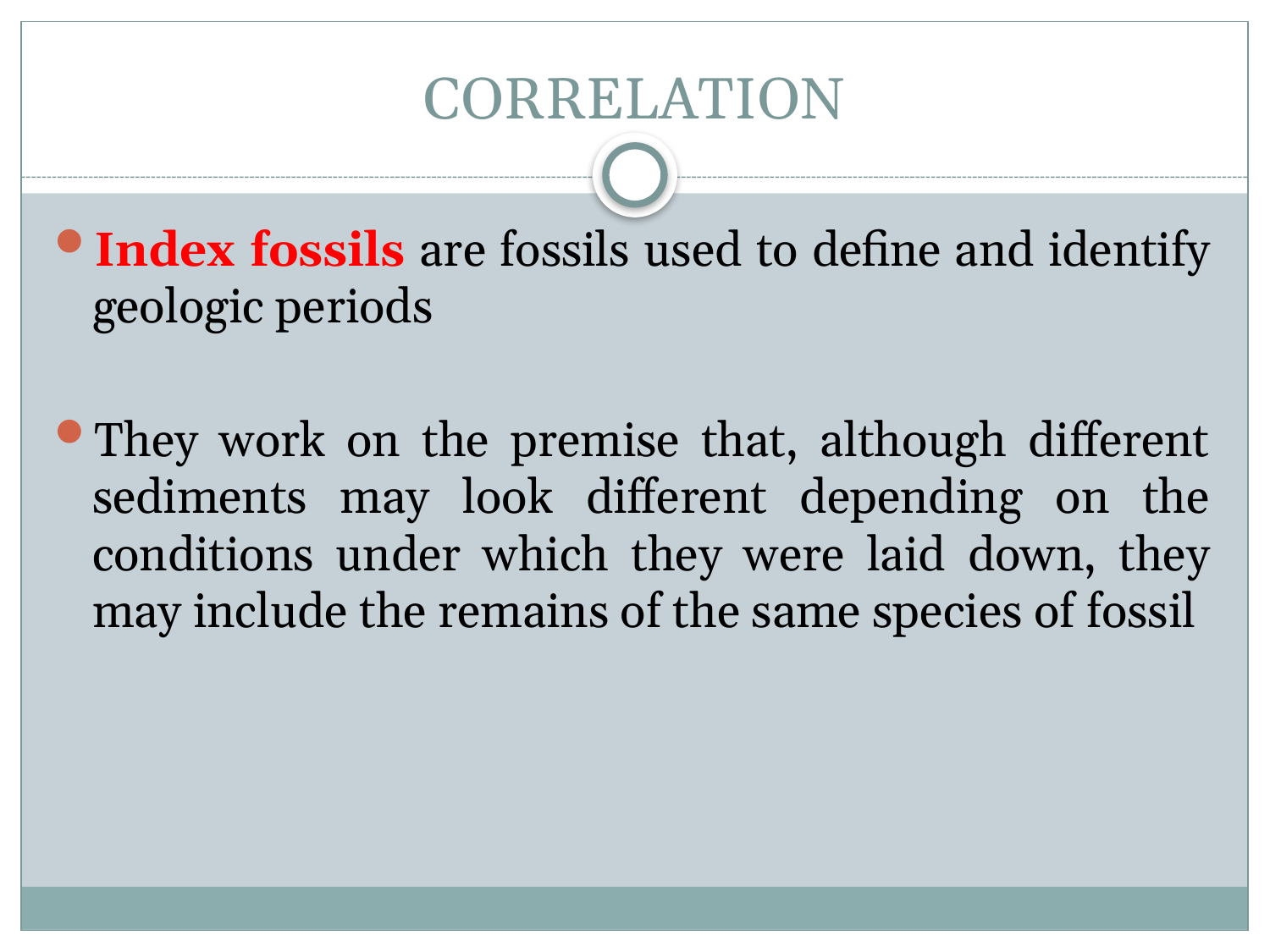

# CORRELATION
Index fossils are fossils used to define and identify geologic periods

They work on the premise that, although different sediments may look different depending on the conditions under which they were laid down, they may include the remains of the same species of fossil